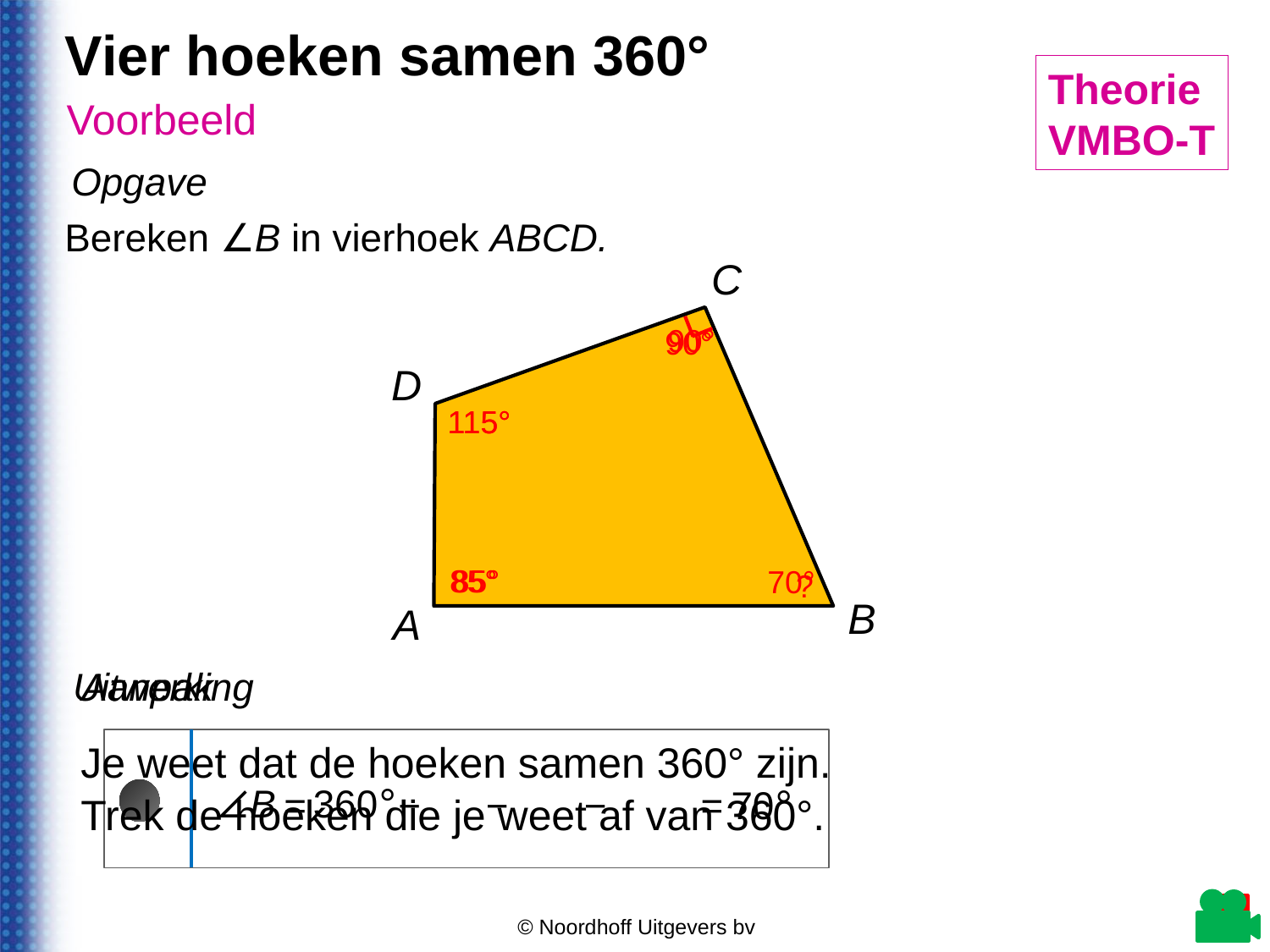

Vier hoeken samen 360°
Theorie
VMBO-T
Voorbeeld
© Noordhoff Uitgevers bv

Opgave
Bereken ∠B in vierhoek ABCD.
C

90°
90°
D
115°
115°
85°
85°
70°
?
B
A
Aanpak
Uitwerking

Je weet dat de hoeken samen 360° zijn.
=
−
−
−
=
360°
∠B
70°

Trek de hoeken die je weet af van 360°.

© Noordhoff Uitgevers bv